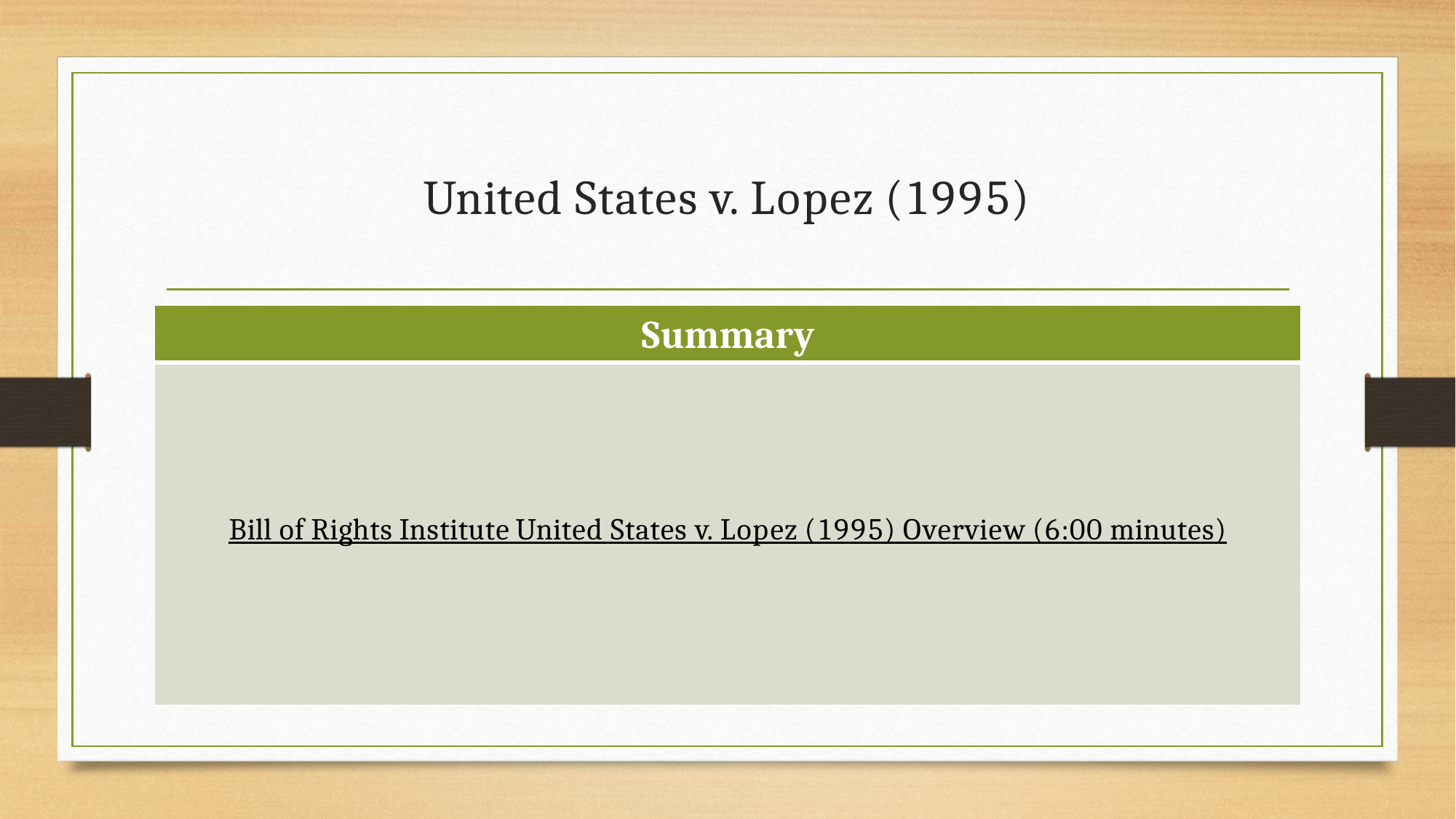

# United States v. Lopez (1995)
| Summary |
| --- |
| Bill of Rights Institute United States v. Lopez (1995) Overview (6:00 minutes) |